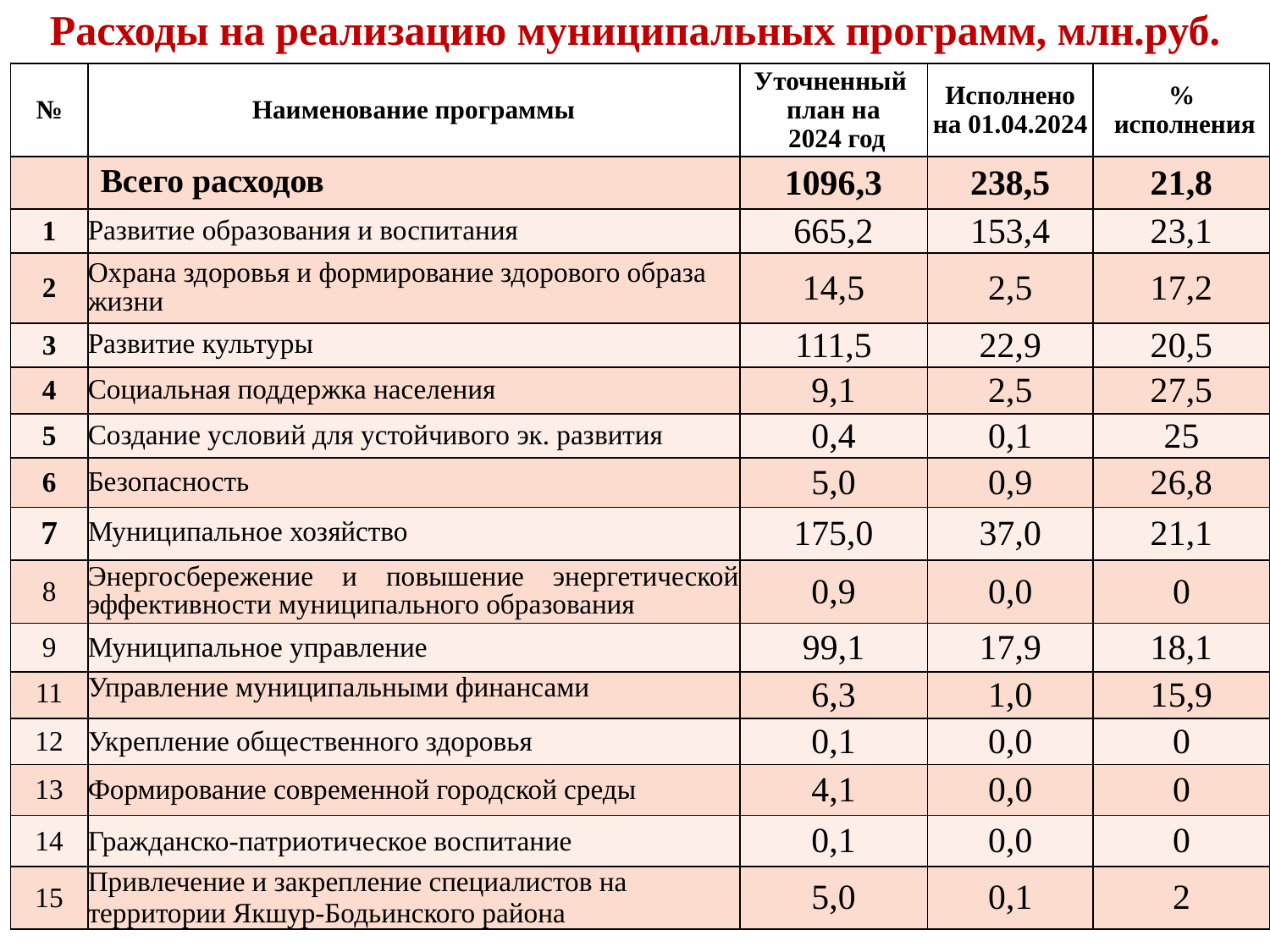

# Расходы на реализацию муниципальных программ, млн.руб.
| № | Наименование программы | Уточненный план на 2024 год | Исполнено на 01.04.2024 | % исполнения |
| --- | --- | --- | --- | --- |
|  | Всего расходов | 1096,3 | 238,5 | 21,8 |
| 1 | Развитие образования и воспитания | 665,2 | 153,4 | 23,1 |
| 2 | Охрана здоровья и формирование здорового образа жизни | 14,5 | 2,5 | 17,2 |
| 3 | Развитие культуры | 111,5 | 22,9 | 20,5 |
| 4 | Социальная поддержка населения | 9,1 | 2,5 | 27,5 |
| 5 | Создание условий для устойчивого эк. развития | 0,4 | 0,1 | 25 |
| 6 | Безопасность | 5,0 | 0,9 | 26,8 |
| 7 | Муниципальное хозяйство | 175,0 | 37,0 | 21,1 |
| 8 | Энергосбережение и повышение энергетической эффективности муниципального образования | 0,9 | 0,0 | 0 |
| 9 | Муниципальное управление | 99,1 | 17,9 | 18,1 |
| 11 | Управление муниципальными финансами | 6,3 | 1,0 | 15,9 |
| 12 | Укрепление общественного здоровья | 0,1 | 0,0 | 0 |
| 13 | Формирование современной городской среды | 4,1 | 0,0 | 0 |
| 14 | Гражданско-патриотическое воспитание | 0,1 | 0,0 | 0 |
| 15 | Привлечение и закрепление специалистов на территории Якшур-Бодьинского района | 5,0 | 0,1 | 2 |